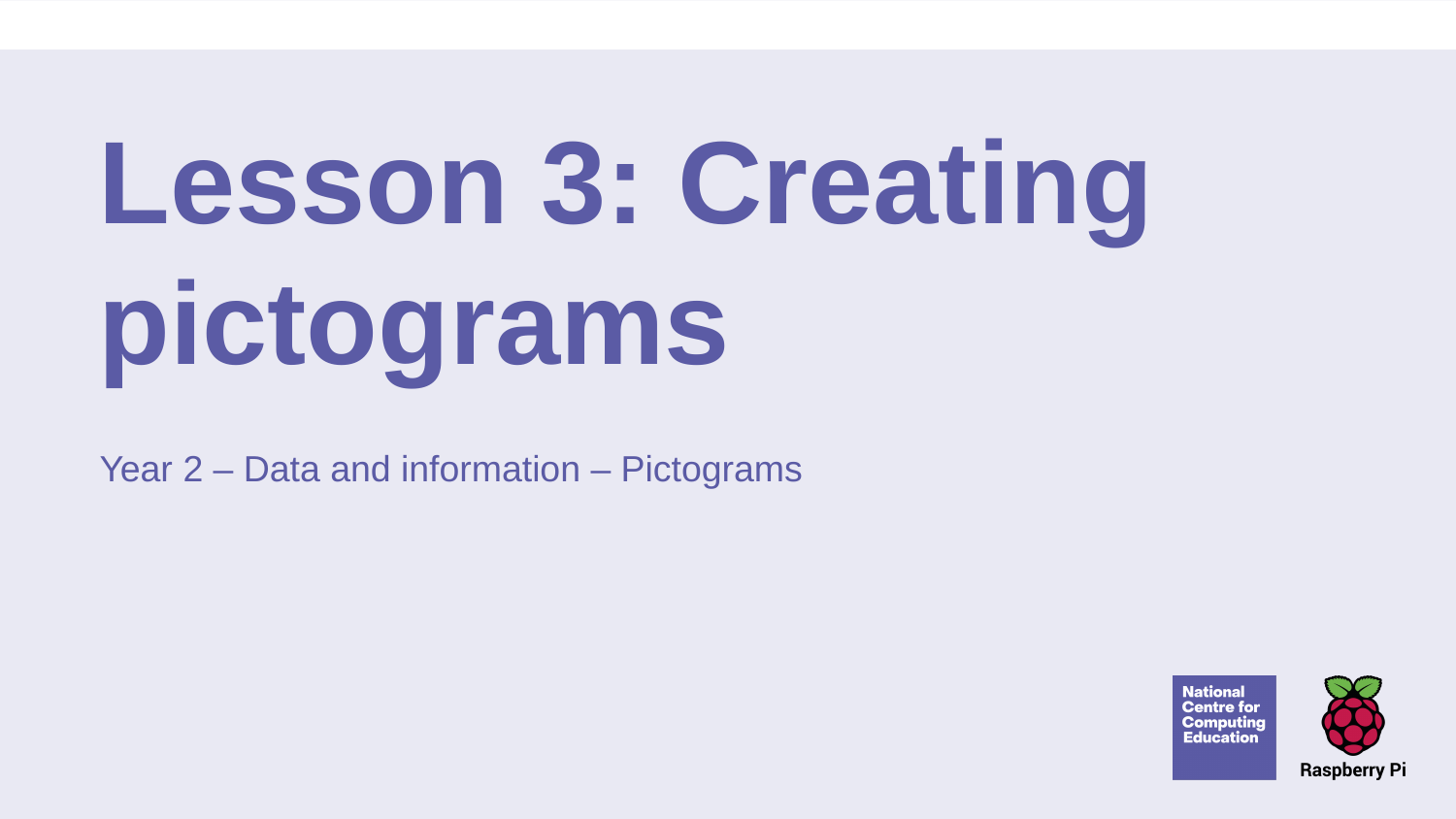

# Lesson 3: Creating pictograms
Year 2 – Data and information – Pictograms